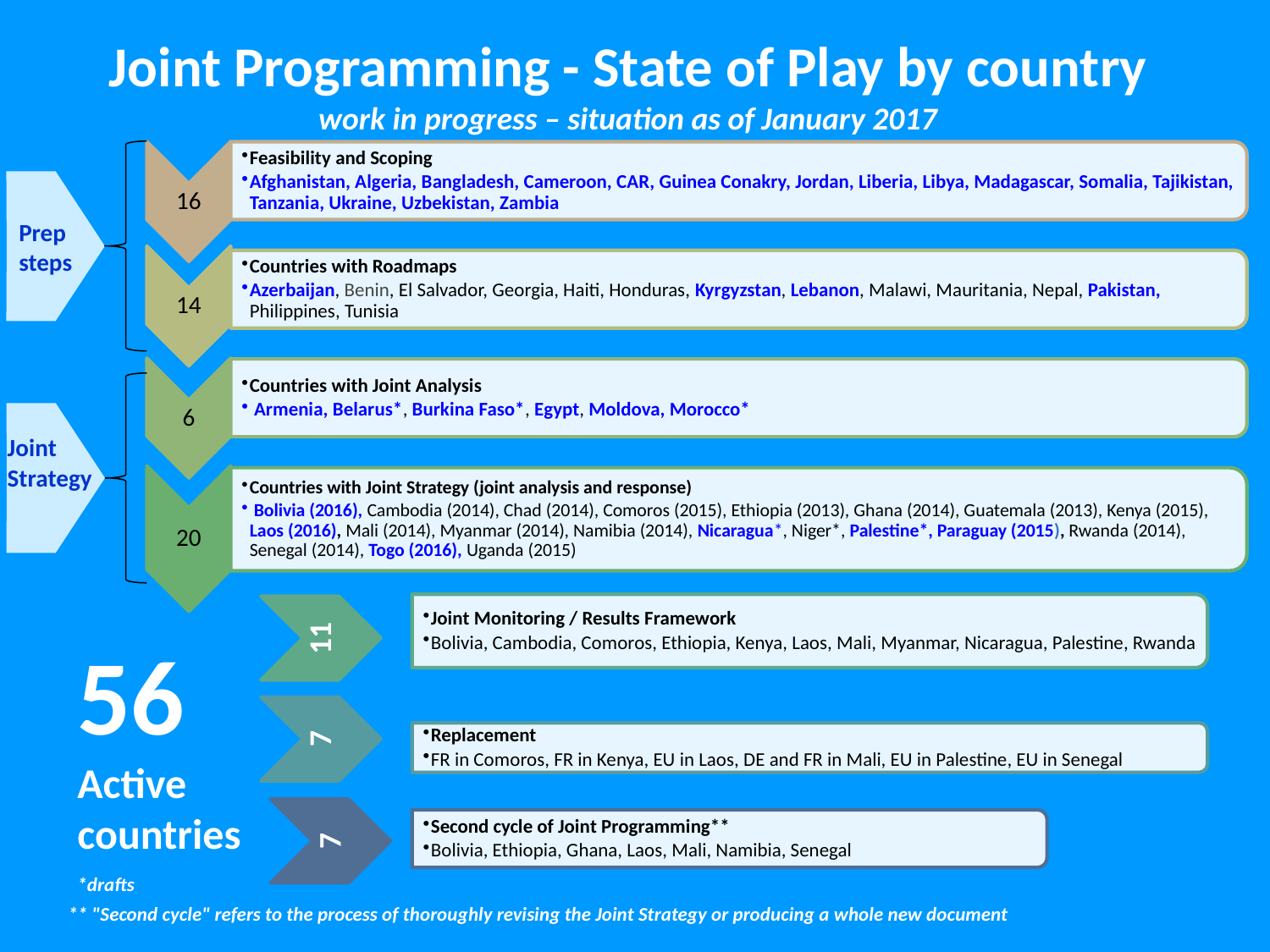

Joint Programming - State of Play by country
work in progress – situation as of January 2017
16
Feasibility and Scoping
Afghanistan, Algeria, Bangladesh, Cameroon, CAR, Guinea Conakry, Jordan, Liberia, Libya, Madagascar, Somalia, Tajikistan, Tanzania, Ukraine, Uzbekistan, Zambia
14
Countries with Roadmaps
Azerbaijan, Benin, El Salvador, Georgia, Haiti, Honduras, Kyrgyzstan, Lebanon, Malawi, Mauritania, Nepal, Pakistan, Philippines, Tunisia
6
Countries with Joint Analysis
 Armenia, Belarus*, Burkina Faso*, Egypt, Moldova, Morocco*
20
Countries with Joint Strategy (joint analysis and response)
 Bolivia (2016), Cambodia (2014), Chad (2014), Comoros (2015), Ethiopia (2013), Ghana (2014), Guatemala (2013), Kenya (2015), Laos (2016), Mali (2014), Myanmar (2014), Namibia (2014), Nicaragua*, Niger*, Palestine*, Paraguay (2015), Rwanda (2014), Senegal (2014), Togo (2016), Uganda (2015)
11
Joint Monitoring / Results Framework
Bolivia, Cambodia, Comoros, Ethiopia, Kenya, Laos, Mali, Myanmar, Nicaragua, Palestine, Rwanda
7
Replacement
FR in Comoros, FR in Kenya, EU in Laos, DE and FR in Mali, EU in Palestine, EU in Senegal
7
Second cycle of Joint Programming**
Bolivia, Ethiopia, Ghana, Laos, Mali, Namibia, Senegal

Prep steps

Joint Strategy
56 Active countries
*drafts
** "Second cycle" refers to the process of thoroughly revising the Joint Strategy or producing a whole new document